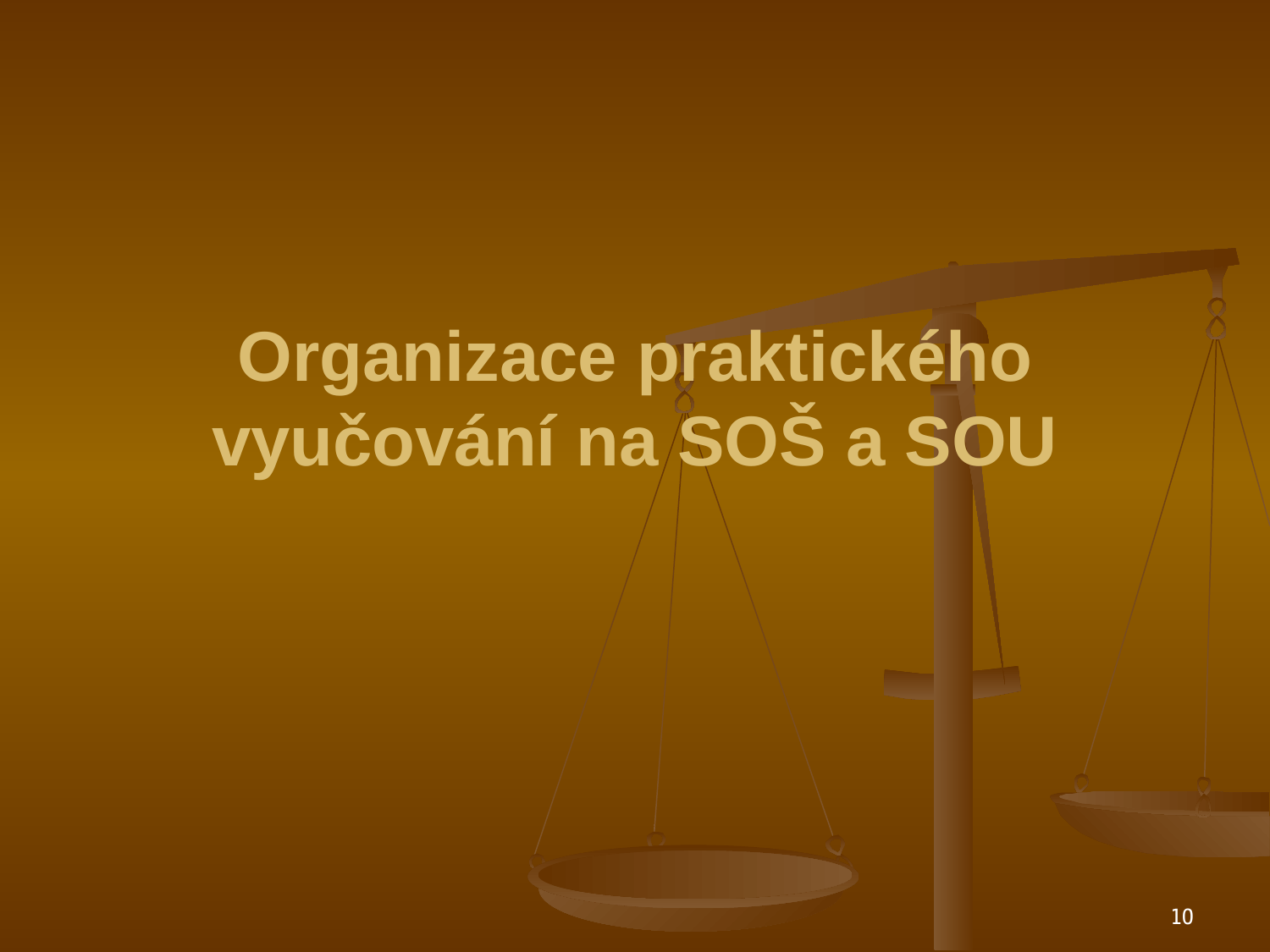

# Organizace praktického vyučování na SOŠ a SOU

10